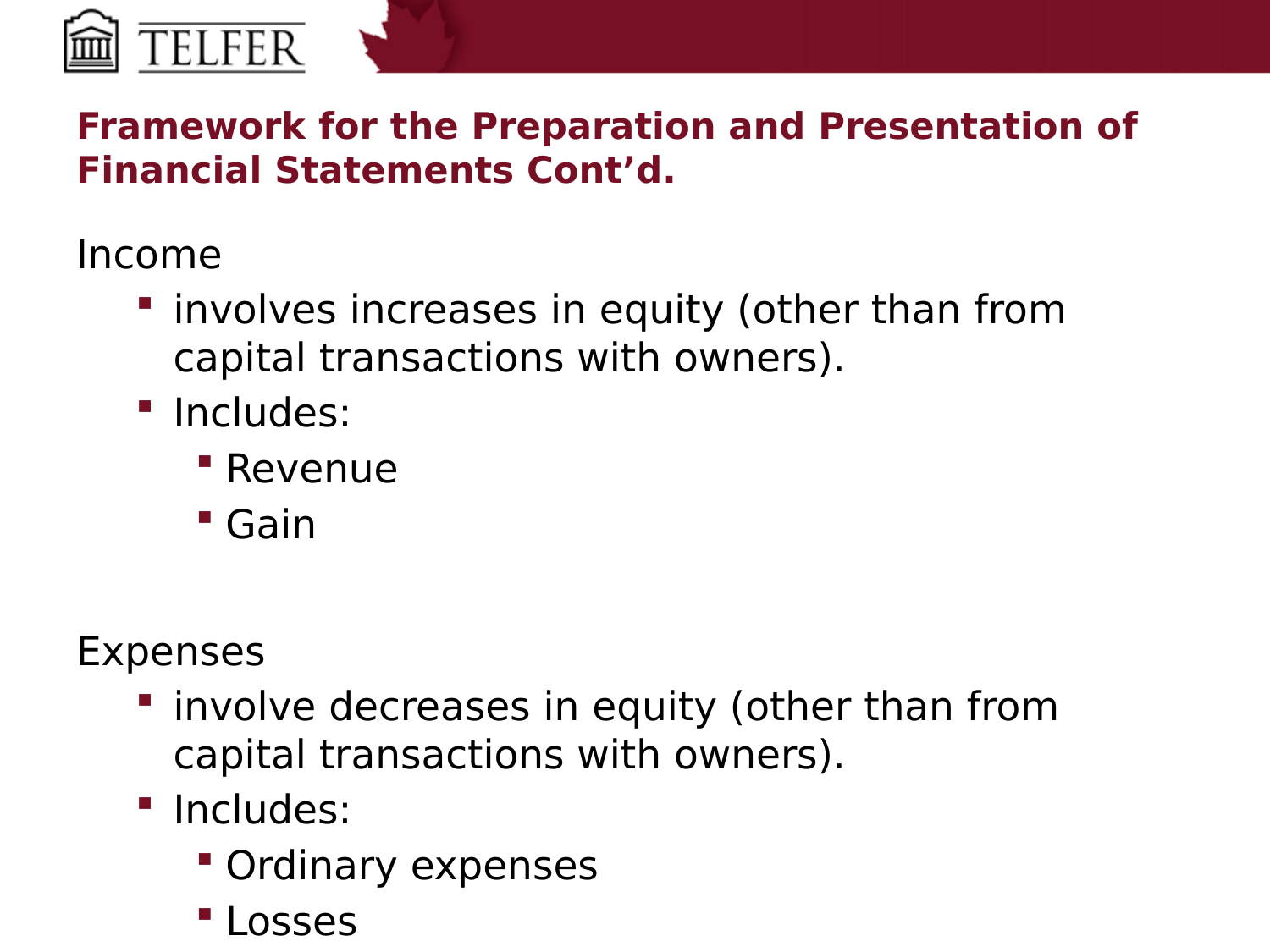

# Framework for the Preparation and Presentation of Financial Statements Cont’d.
Income
involves increases in equity (other than from capital transactions with owners).
Includes:
Revenue
Gain

Expenses
involve decreases in equity (other than from capital transactions with owners).
Includes:
Ordinary expenses
Losses